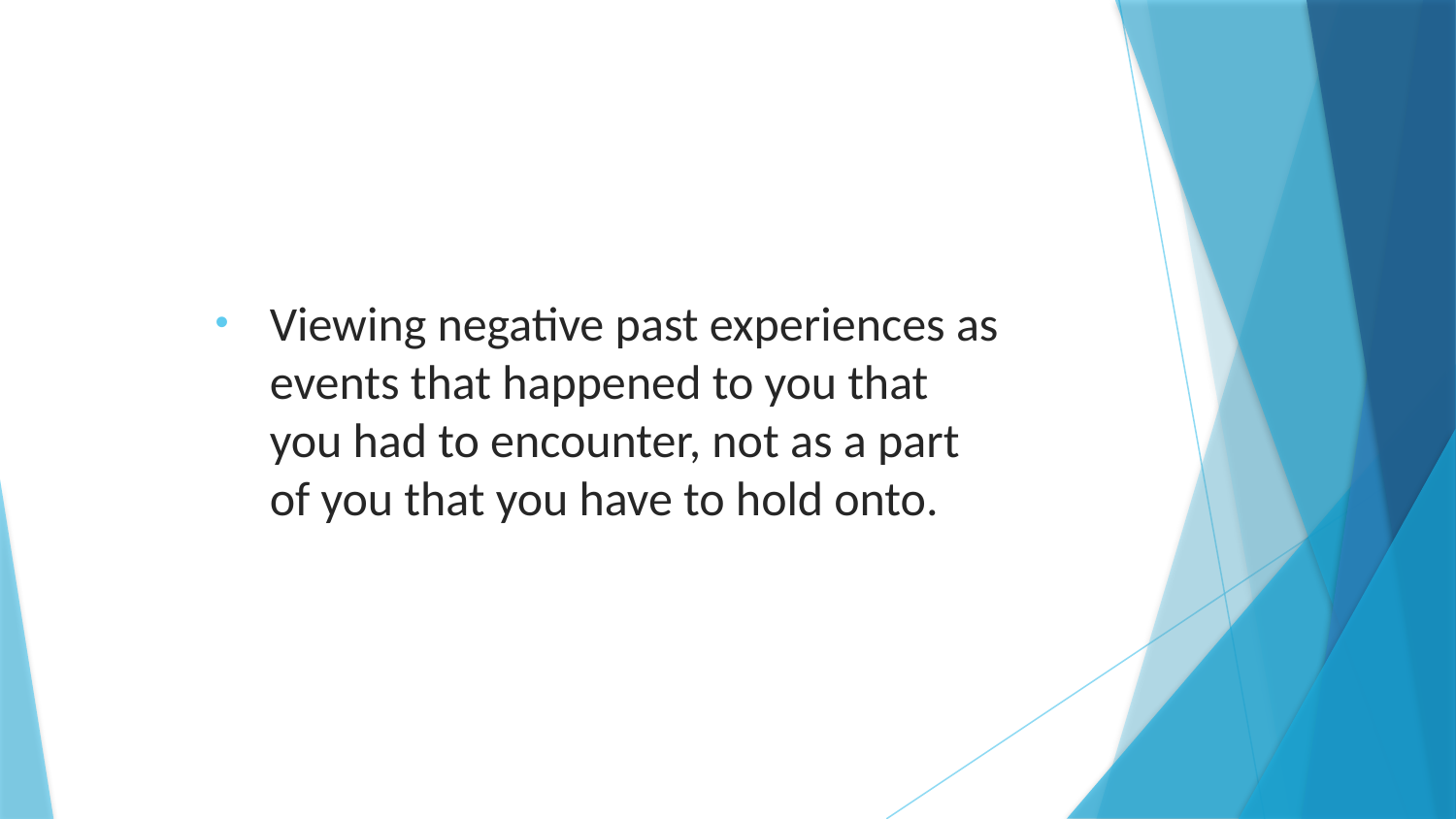

Viewing negative past experiences as events that happened to you that you had to encounter, not as a part of you that you have to hold onto.